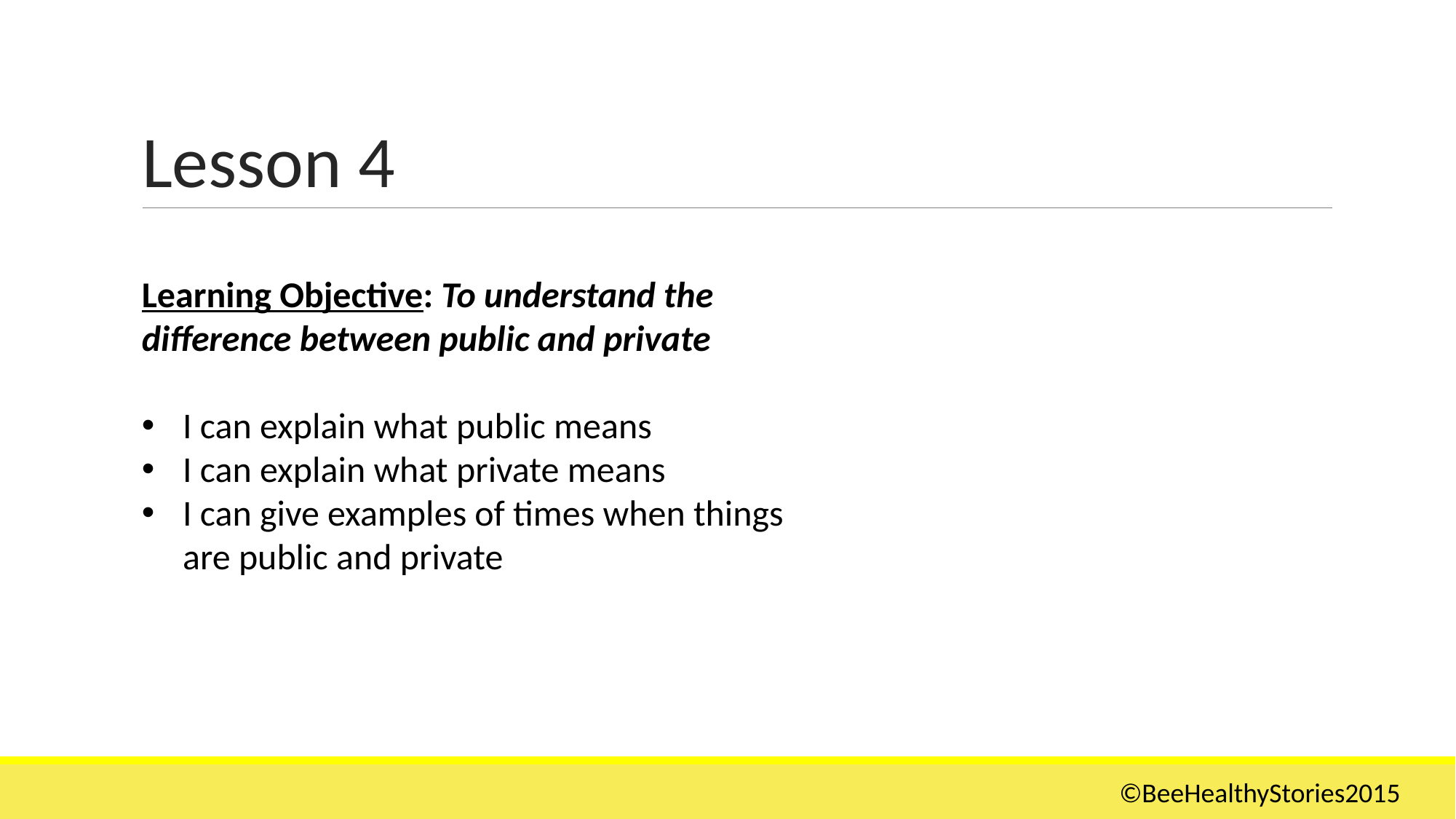

# Lesson 4
Learning Objective: To understand the difference between public and private

I can explain what public means
I can explain what private means
I can give examples of times when things are public and private